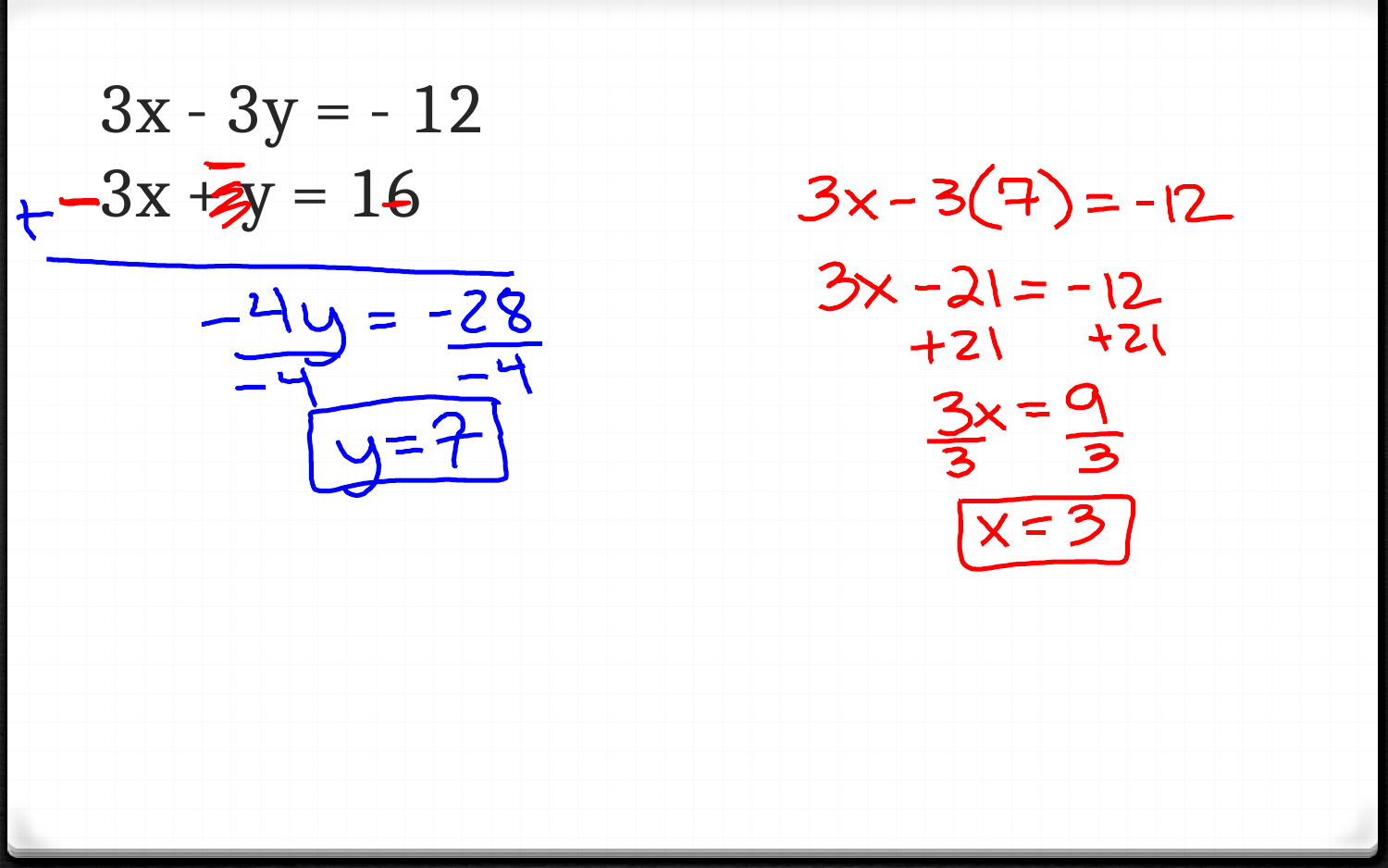

# 3x - 3y = - 12 3x + y = 16